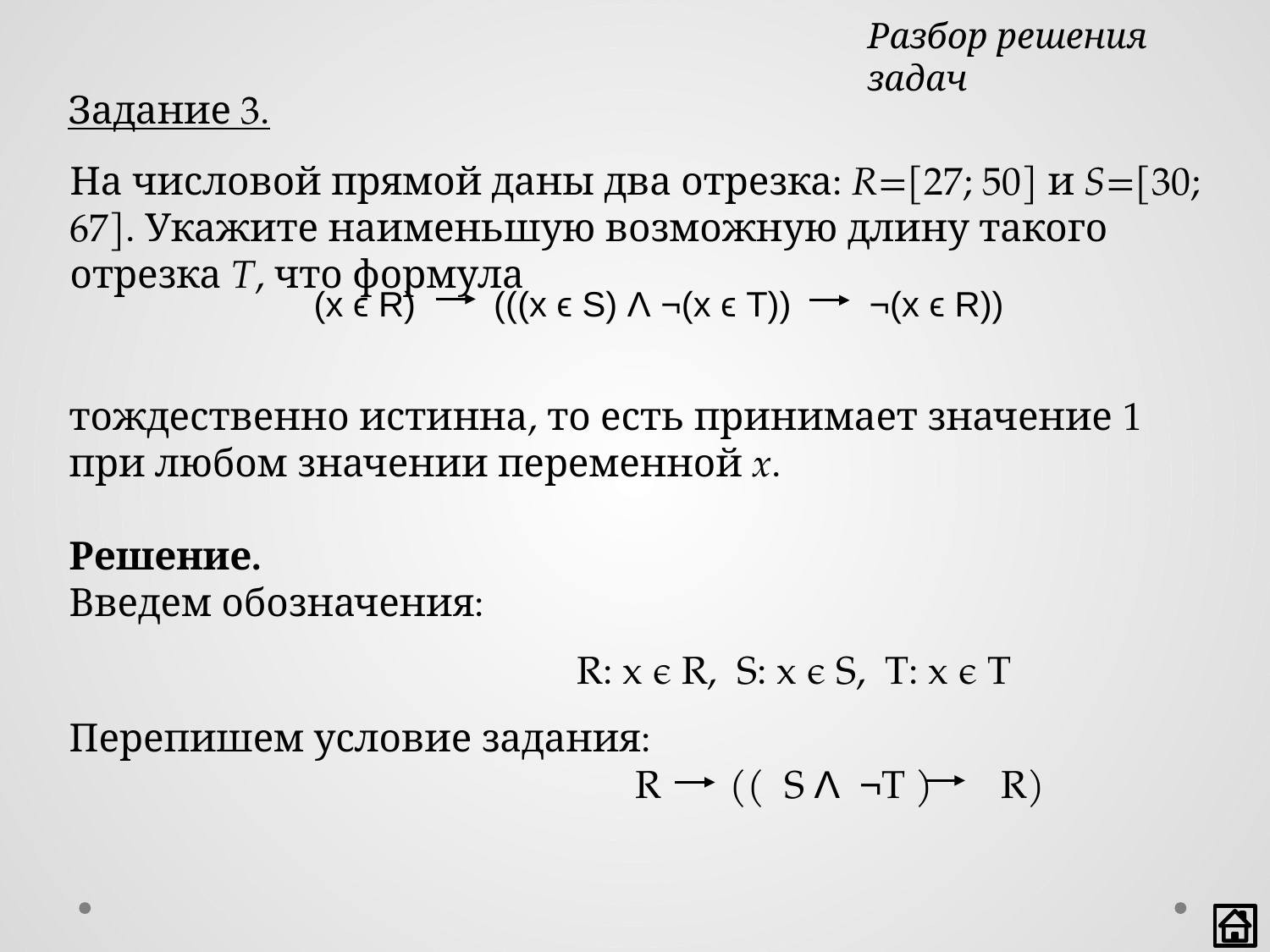

Разбор решения задач
Задание 3.
На числовой прямой даны два отрезка: R=[27; 50] и S=[30; 67]. Укажите наименьшую возможную длину такого отрезка T, что формула

 (x ϵ R)        (((x ϵ S) Ʌ ¬(x ϵ T))        ¬(x ϵ R))
тождественно истинна, то есть принимает значение 1 при любом значении переменной x.

Решение.
Введем обозначения:
 				R: x ϵ R,  S: x ϵ S,  T: x ϵ T
Перепишем условие задания:
				      R       ((  S Ʌ  ¬T )       R)